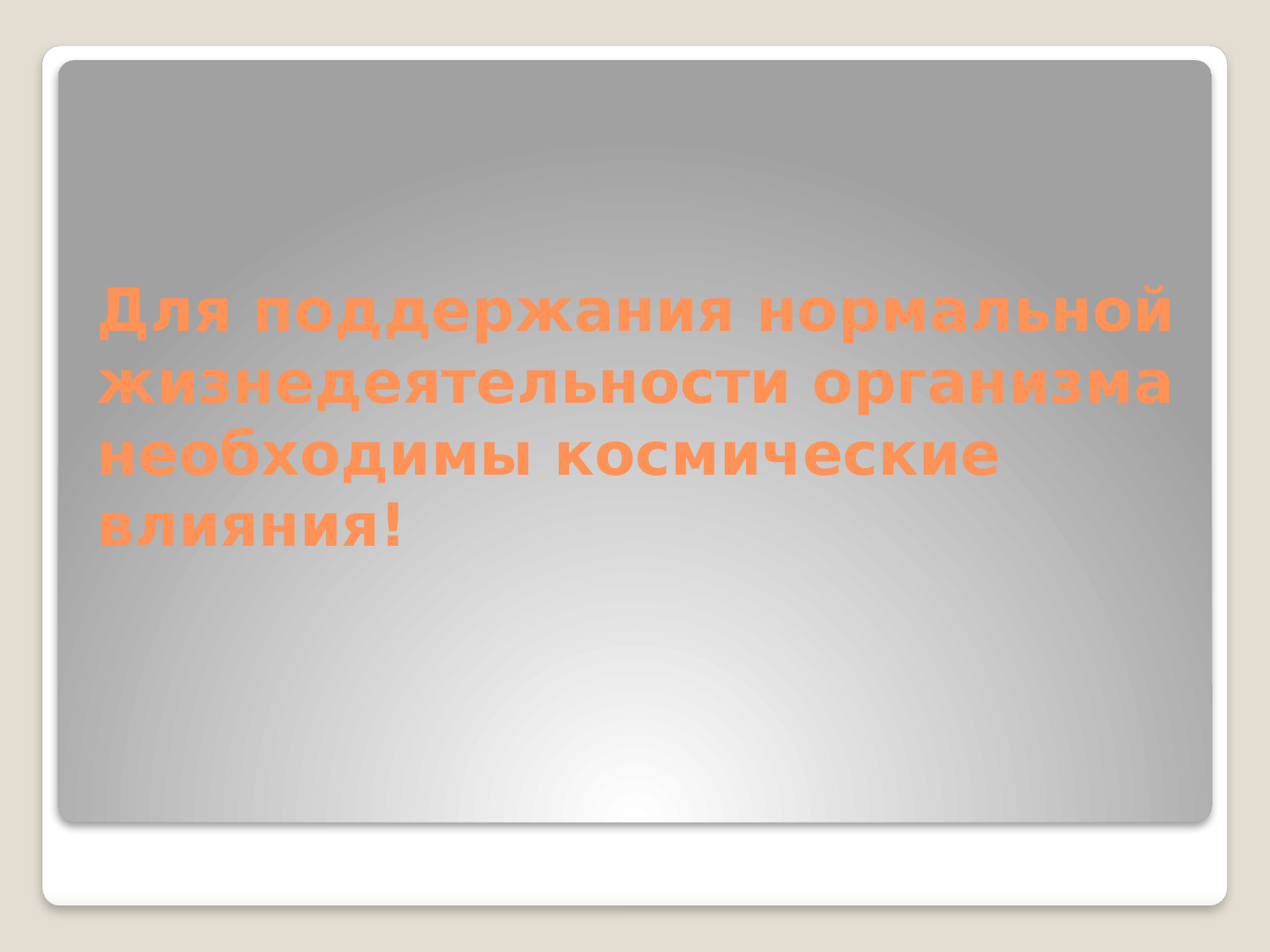

# Для поддержания нормальной жизнедеятельности организма необходимы космические влияния!